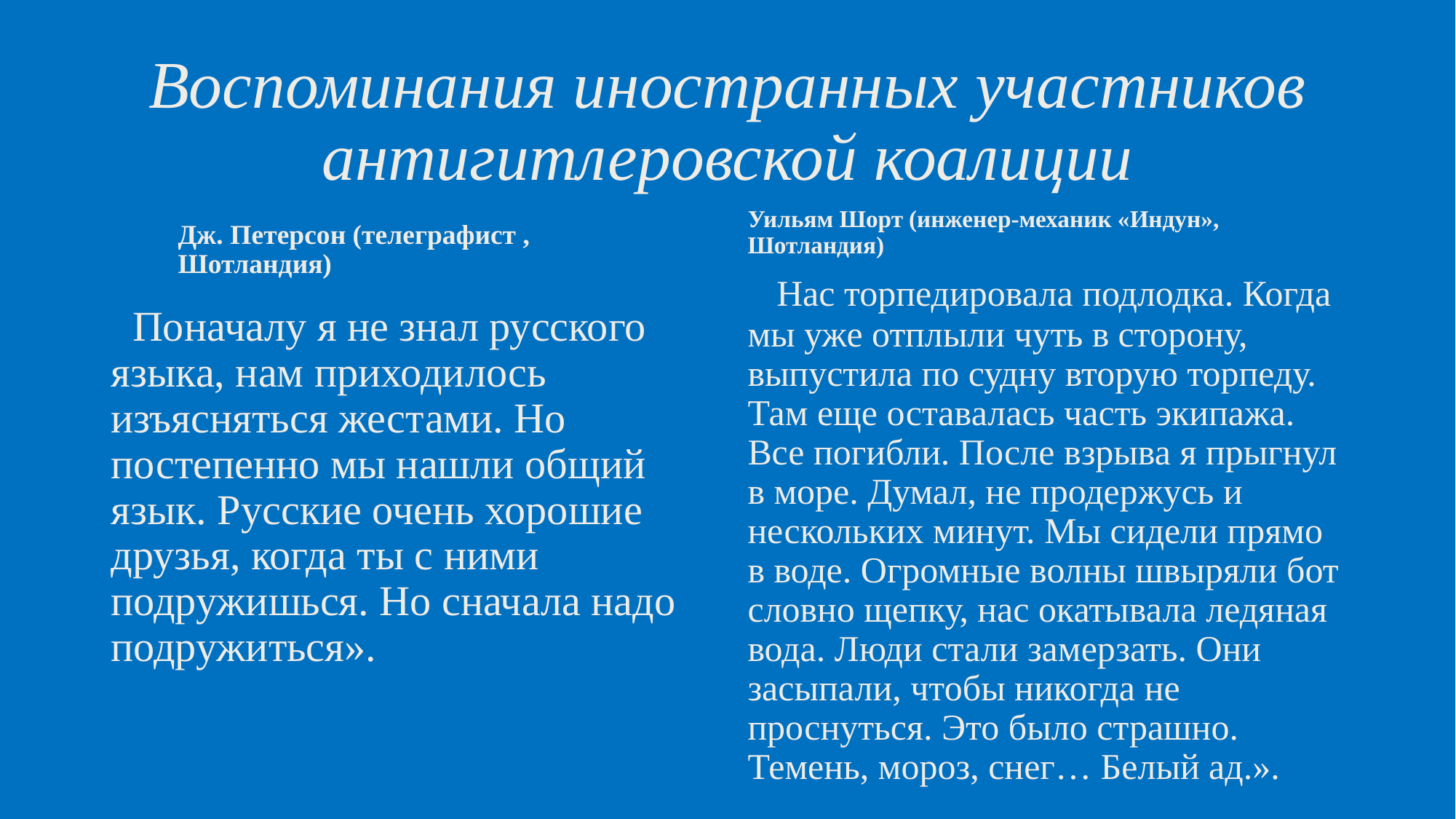

# Воспоминания иностранных участников антигитлеровской коалиции
Дж. Петерсон (телеграфист , Шотландия)
Уильям Шорт (инженер-механик «Индун», Шотландия)
 «Нас торпедировала подлодка. Когда мы уже отплыли чуть в сторону, выпустила по судну вторую торпеду. Там еще оставалась часть экипажа. Все погибли. После взрыва я прыгнул в море. Думал, не продержусь и нескольких минут. Мы сидели прямо в воде. Огромные волны швыряли бот словно щепку, нас окатывала ледяная вода. Люди стали замерзать. Они засыпали, чтобы никогда не проснуться. Это было страшно. Темень, мороз, снег… Белый ад.».
«Поначалу я не знал русского языка, нам приходилось изъясняться жестами. Но постепенно мы нашли общий язык. Русские очень хорошие друзья, когда ты с ними подружишься. Но сначала надо подружиться».